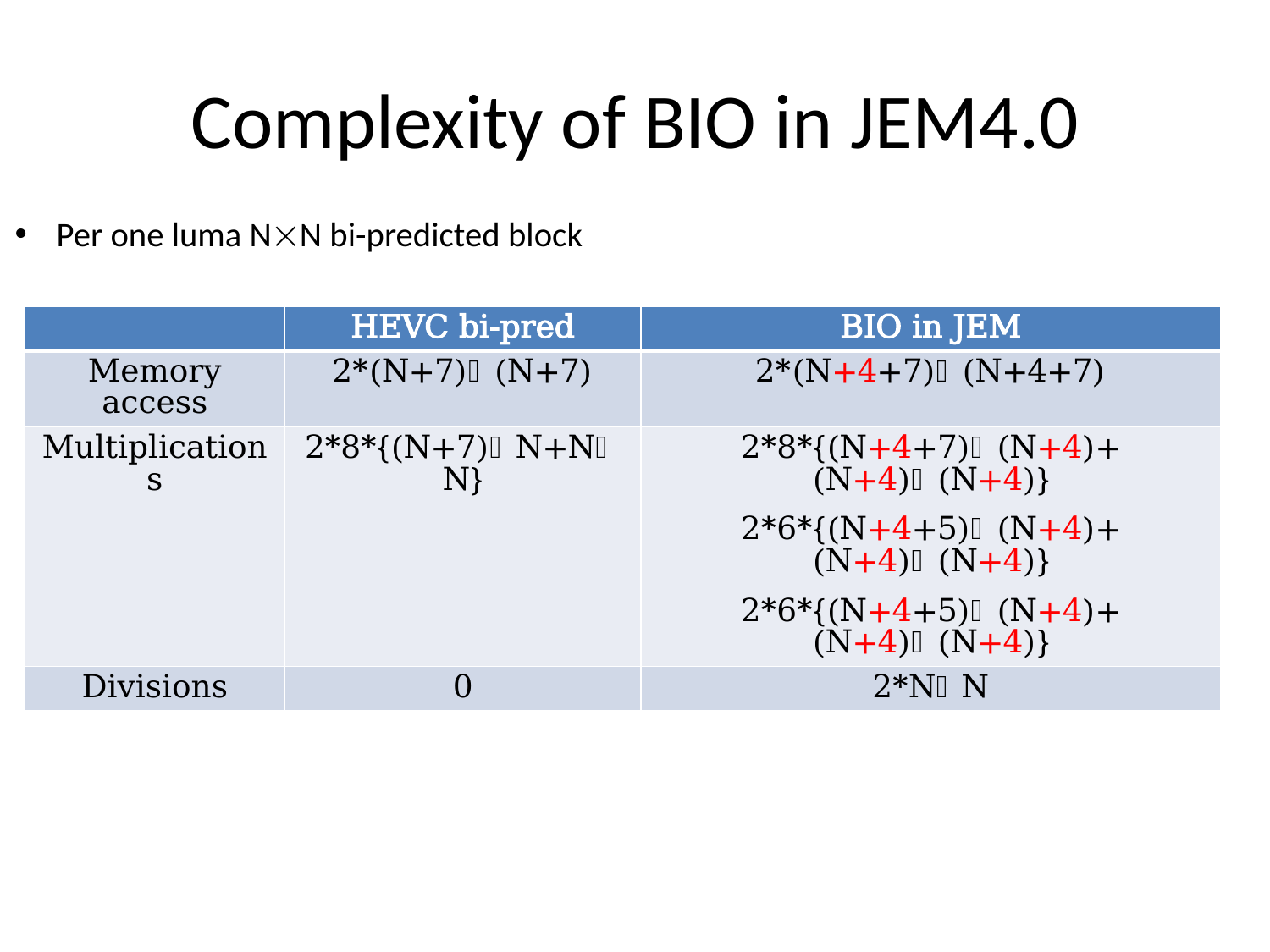

# Complexity of BIO in JEM4.0
Per one luma N×N bi-predicted block

|  | HEVC bi-pred | BIO in JEM |
| --- | --- | --- |
| Memory access | 2\*(N+7)×(N+7) | 2\*(N+4+7)×(N+4+7) |
| Multiplications | 2\*8\*{(N+7)×N+N×N} | 2\*8\*{(N+4+7)×(N+4)+(N+4)×(N+4)} 2\*6\*{(N+4+5)×(N+4)+(N+4)×(N+4)} 2\*6\*{(N+4+5)×(N+4)+(N+4)×(N+4)} |
| Divisions | 0 | 2\*N×N |